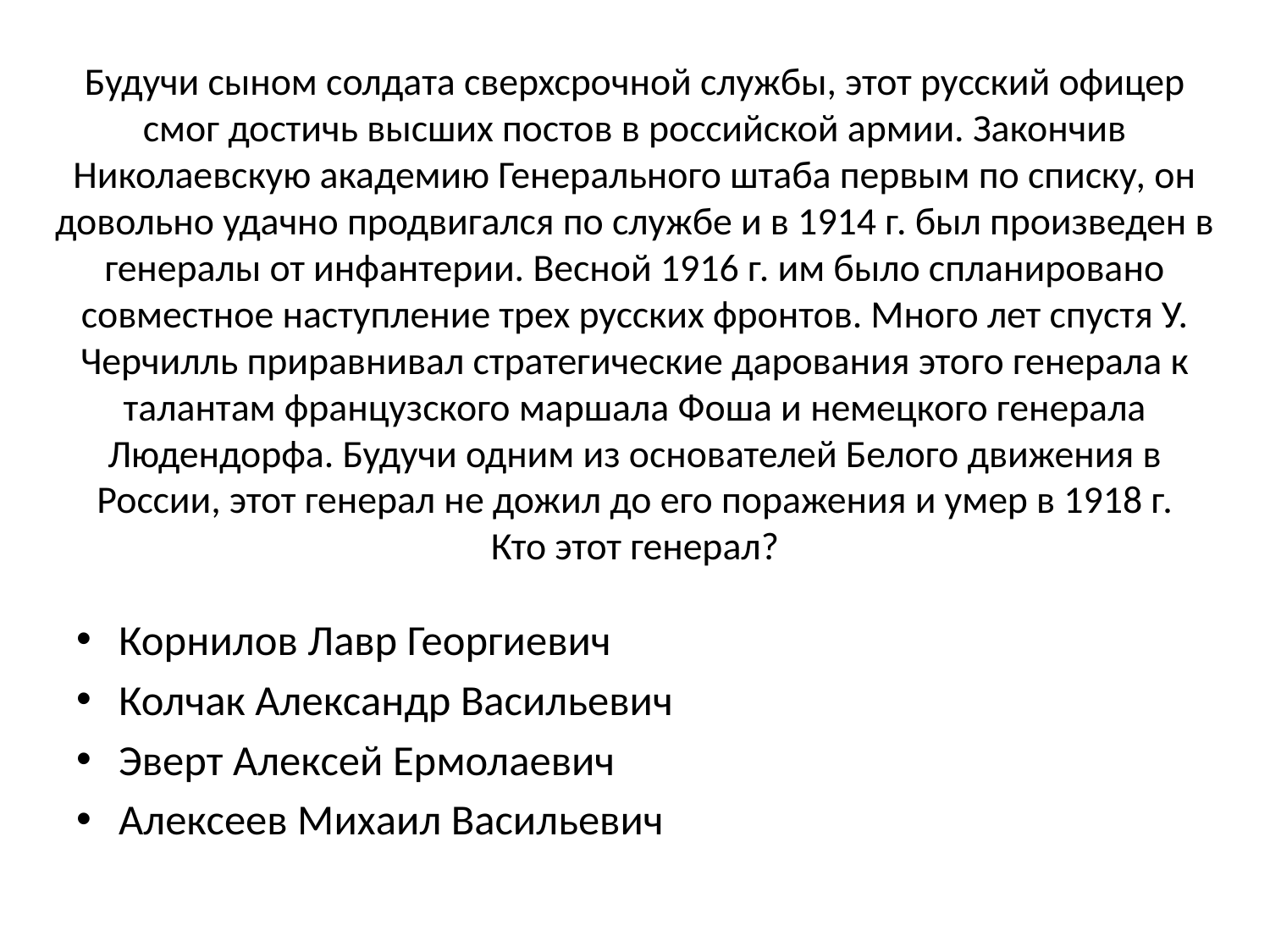

# Будучи сыном солдата сверхсрочной службы, этот русский офицер смог достичь высших постов в российской армии. Закончив Николаевскую академию Генерального штаба первым по списку, он довольно удачно продвигался по службе и в 1914 г. был произведен в генералы от инфантерии. Весной 1916 г. им было спланировано совместное наступление трех русских фронтов. Много лет спустя У. Черчилль приравнивал стратегические дарования этого генерала к талантам французского маршала Фоша и немецкого генерала Людендорфа. Будучи одним из основателей Белого движения в России, этот генерал не дожил до его поражения и умер в 1918 г. Кто этот генерал?
Корнилов Лавр Георгиевич
Колчак Александр Васильевич
Эверт Алексей Ермолаевич
Алексеев Михаил Васильевич